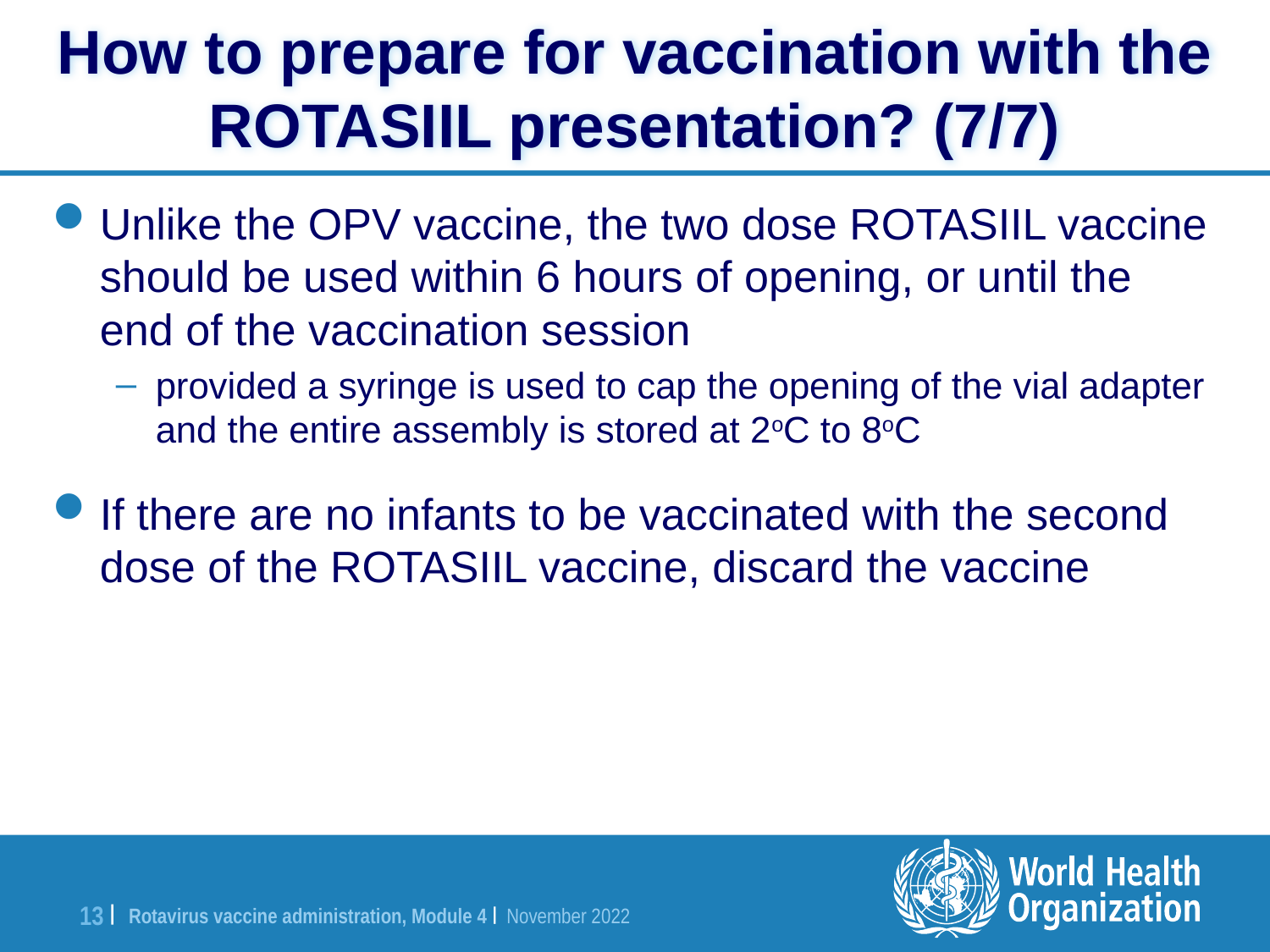

# How to prepare for vaccination with the ROTASIIL presentation? (7/7)

15
16
Unlike the OPV vaccine, the two dose ROTASIIL vaccine should be used within 6 hours of opening, or until the end of the vaccination session
provided a syringe is used to cap the opening of the vial adapter and the entire assembly is stored at 2oC to 8oC
If there are no infants to be vaccinated with the second dose of the ROTASIIL vaccine, discard the vaccine
8
7